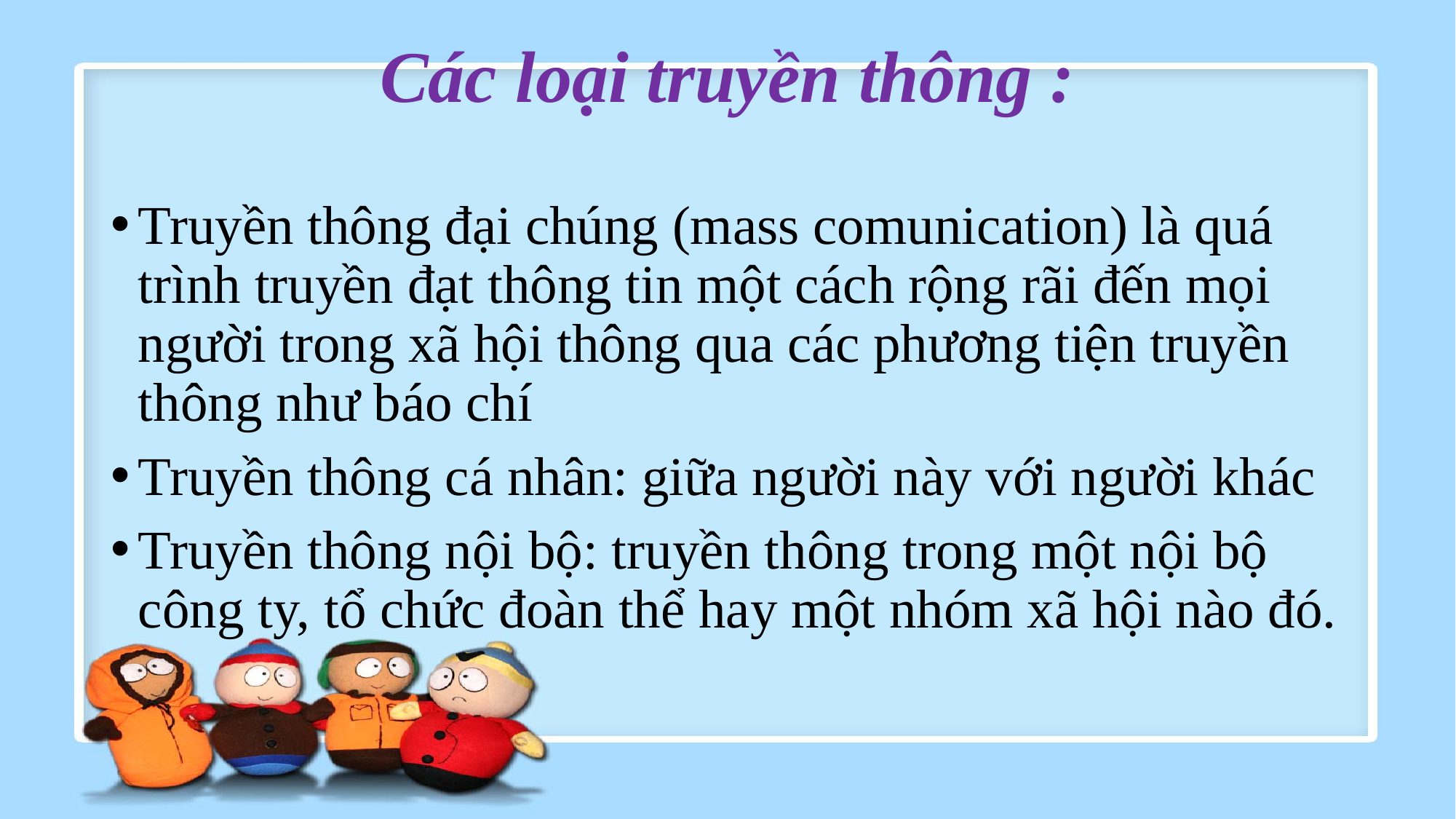

# Các loại truyền thông :
Truyền thông đại chúng (mass comunication) là quá trình truyền đạt thông tin một cách rộng rãi đến mọi người trong xã hội thông qua các phương tiện truyền thông như báo chí
Truyền thông cá nhân: giữa người này với người khác
Truyền thông nội bộ: truyền thông trong một nội bộ công ty, tổ chức đoàn thể hay một nhóm xã hội nào đó.